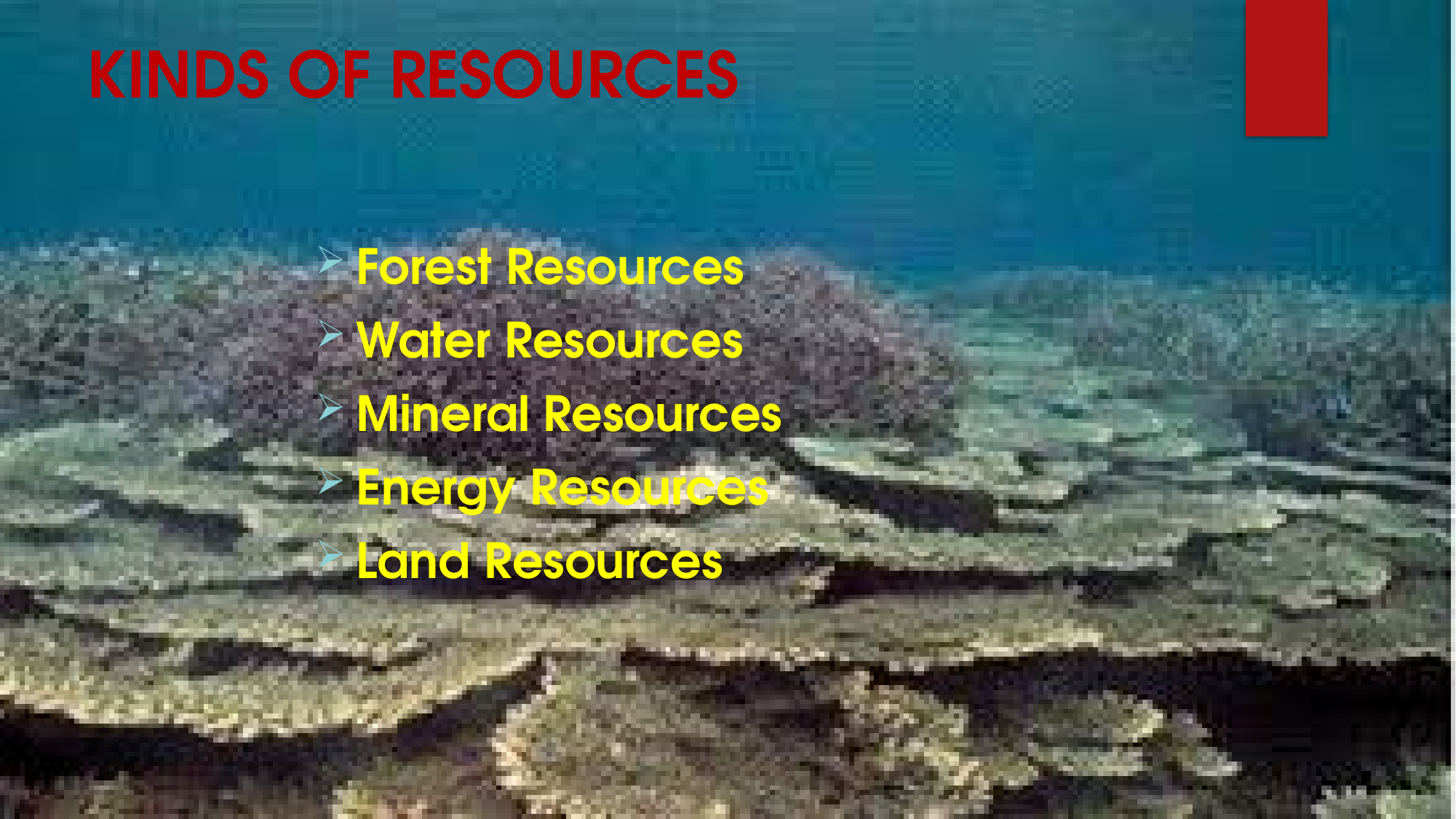

# KINDS OF RESOURCES
Forest Resources
Water Resources
Mineral Resources
Energy Resources
Land Resources